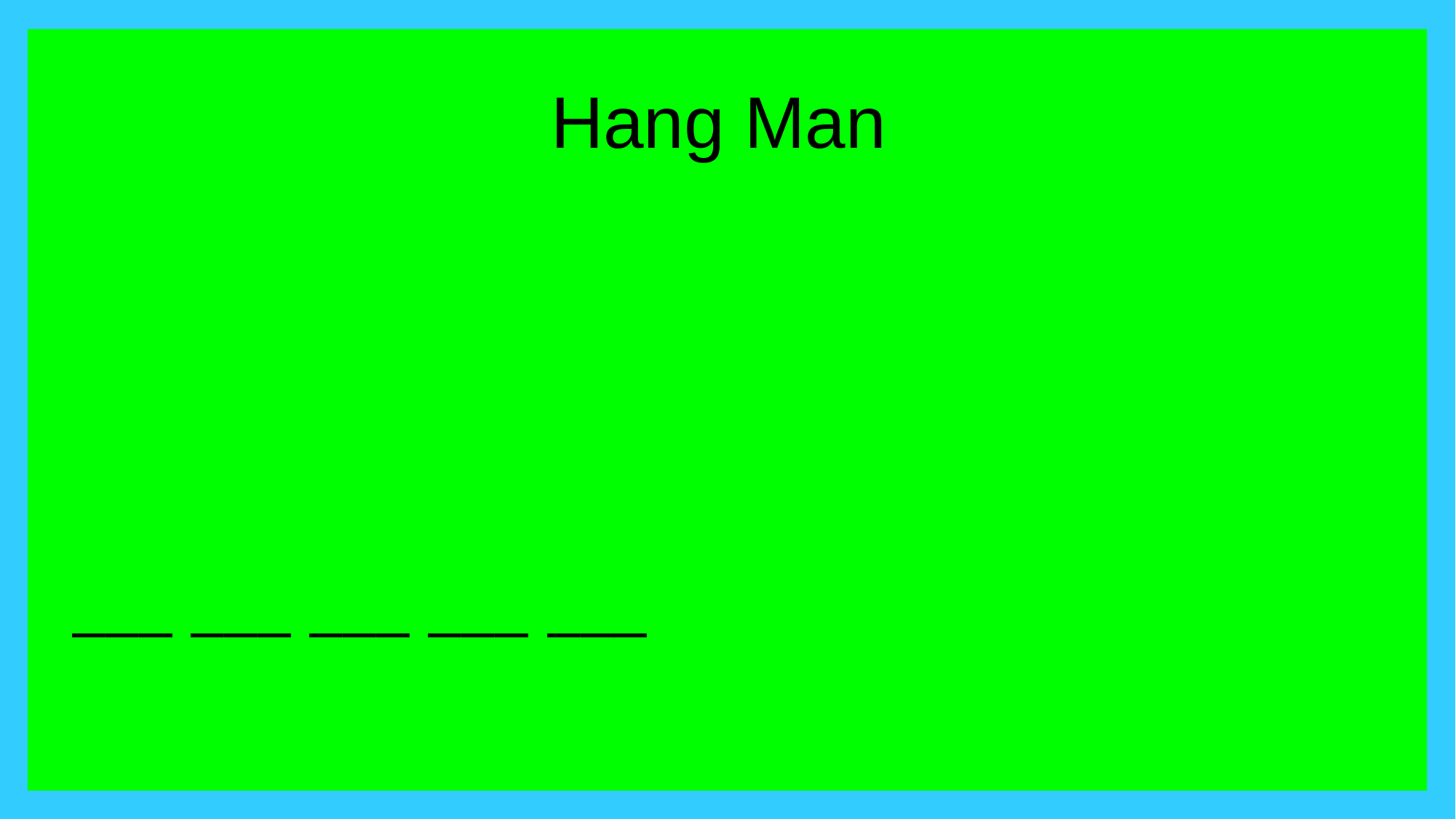

Hang Man

___ ___ ___ ___ ___